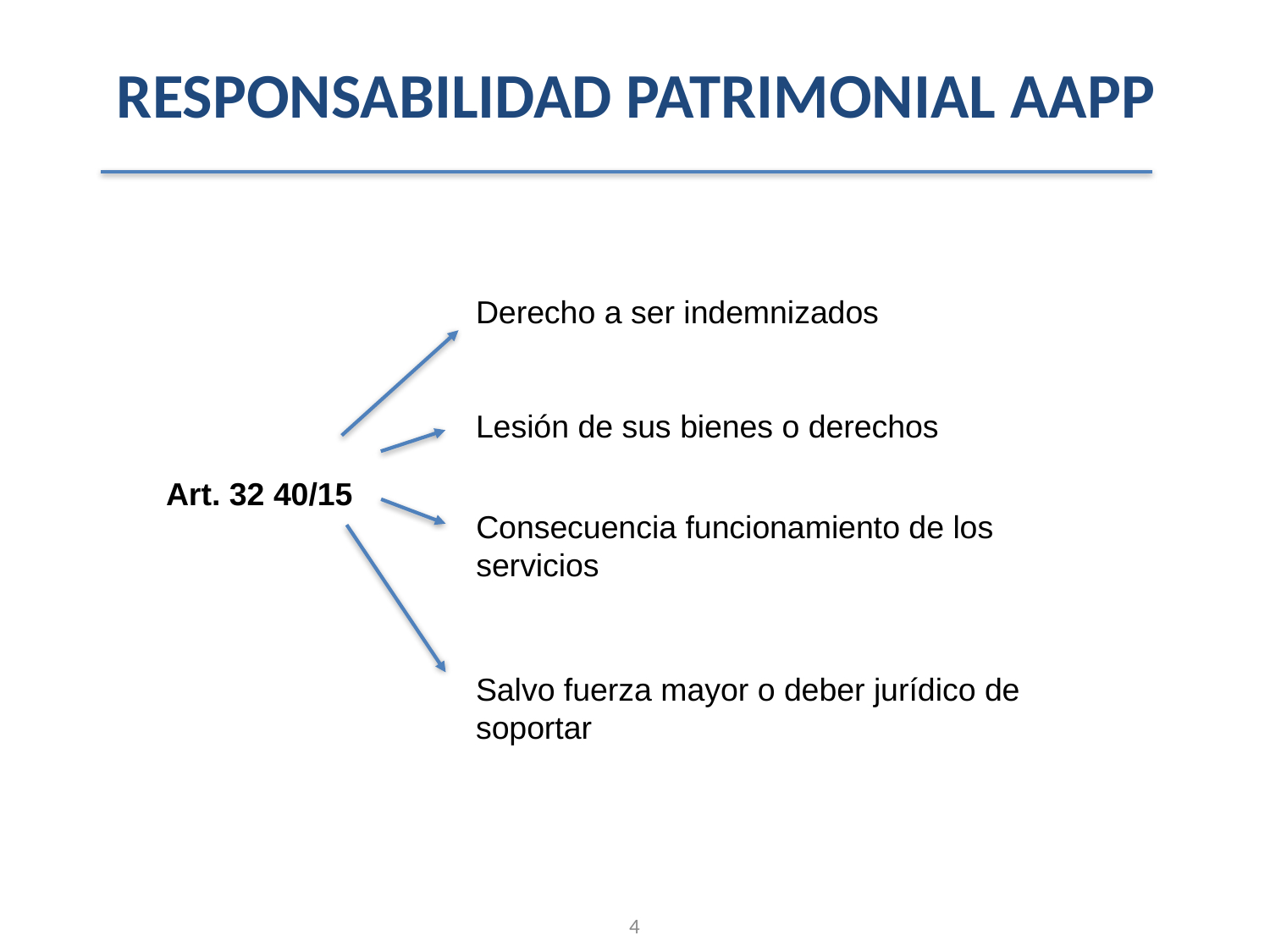

RESPONSABILIDAD PATRIMONIAL AAPP
Derecho a ser indemnizados
Lesión de sus bienes o derechos
Art. 32 40/15

Consecuencia funcionamiento de los servicios

Salvo fuerza mayor o deber jurídico de soportar

4